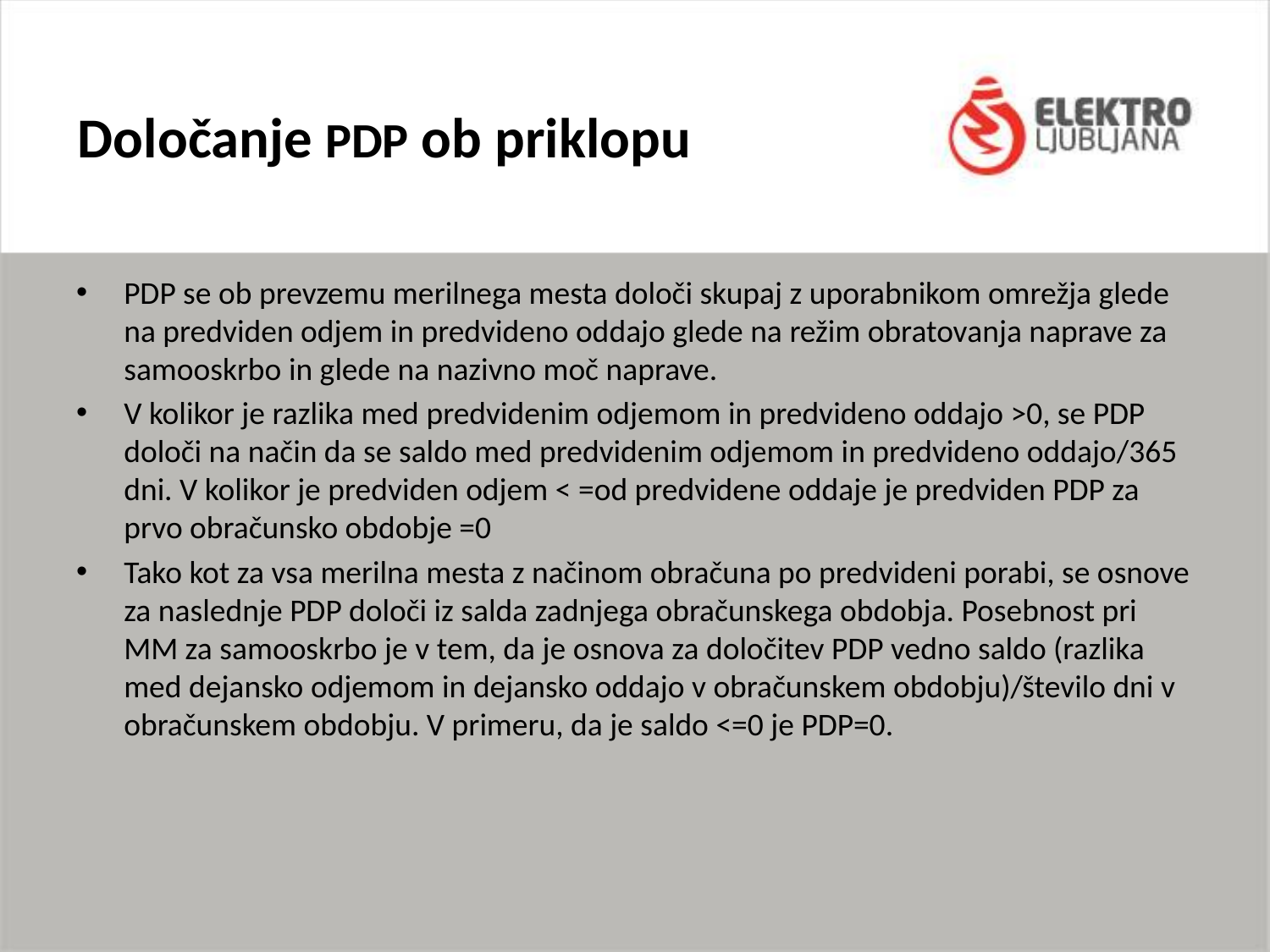

# Določanje PDP ob priklopu
PDP se ob prevzemu merilnega mesta določi skupaj z uporabnikom omrežja glede na predviden odjem in predvideno oddajo glede na režim obratovanja naprave za samooskrbo in glede na nazivno moč naprave.
V kolikor je razlika med predvidenim odjemom in predvideno oddajo >0, se PDP določi na način da se saldo med predvidenim odjemom in predvideno oddajo/365 dni. V kolikor je predviden odjem < =od predvidene oddaje je predviden PDP za prvo obračunsko obdobje =0
Tako kot za vsa merilna mesta z načinom obračuna po predvideni porabi, se osnove za naslednje PDP določi iz salda zadnjega obračunskega obdobja. Posebnost pri MM za samooskrbo je v tem, da je osnova za določitev PDP vedno saldo (razlika med dejansko odjemom in dejansko oddajo v obračunskem obdobju)/število dni v obračunskem obdobju. V primeru, da je saldo <=0 je PDP=0.